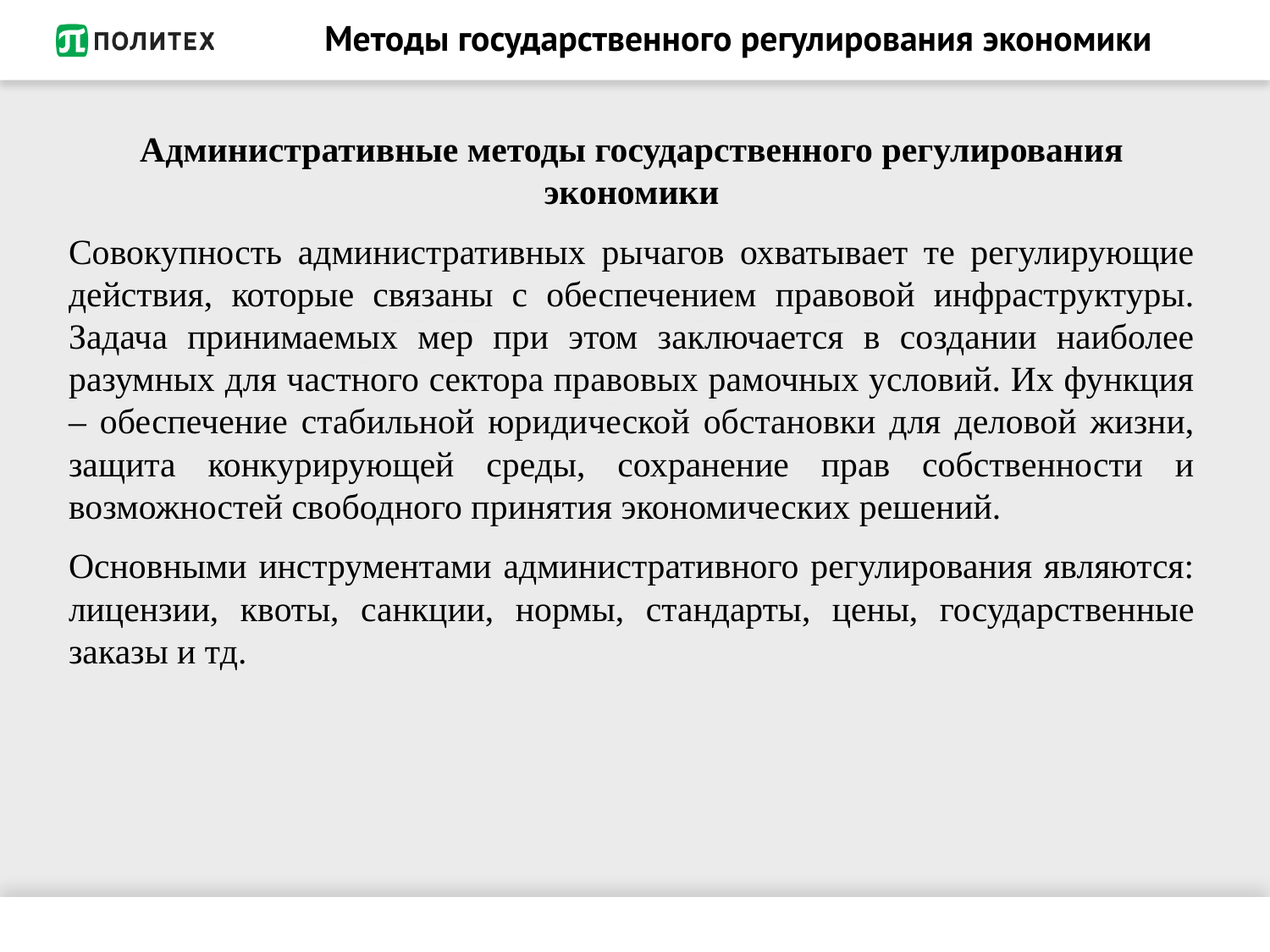

# Методы государственного регулирования экономики
Административные методы государственного регулирования экономики
Совокупность административных рычагов охватывает те регулирующие действия, которые связаны с обеспечением правовой инфраструктуры. Задача принимаемых мер при этом заключается в создании наиболее разумных для частного сектора правовых рамочных условий. Их функция – обеспечение стабильной юридической обстановки для деловой жизни, защита конкурирующей среды, сохранение прав собственности и возможностей свободного принятия экономических решений.
Основными инструментами административного регулирования являются: лицензии, квоты, санкции, нормы, стандарты, цены, государственные заказы и тд.